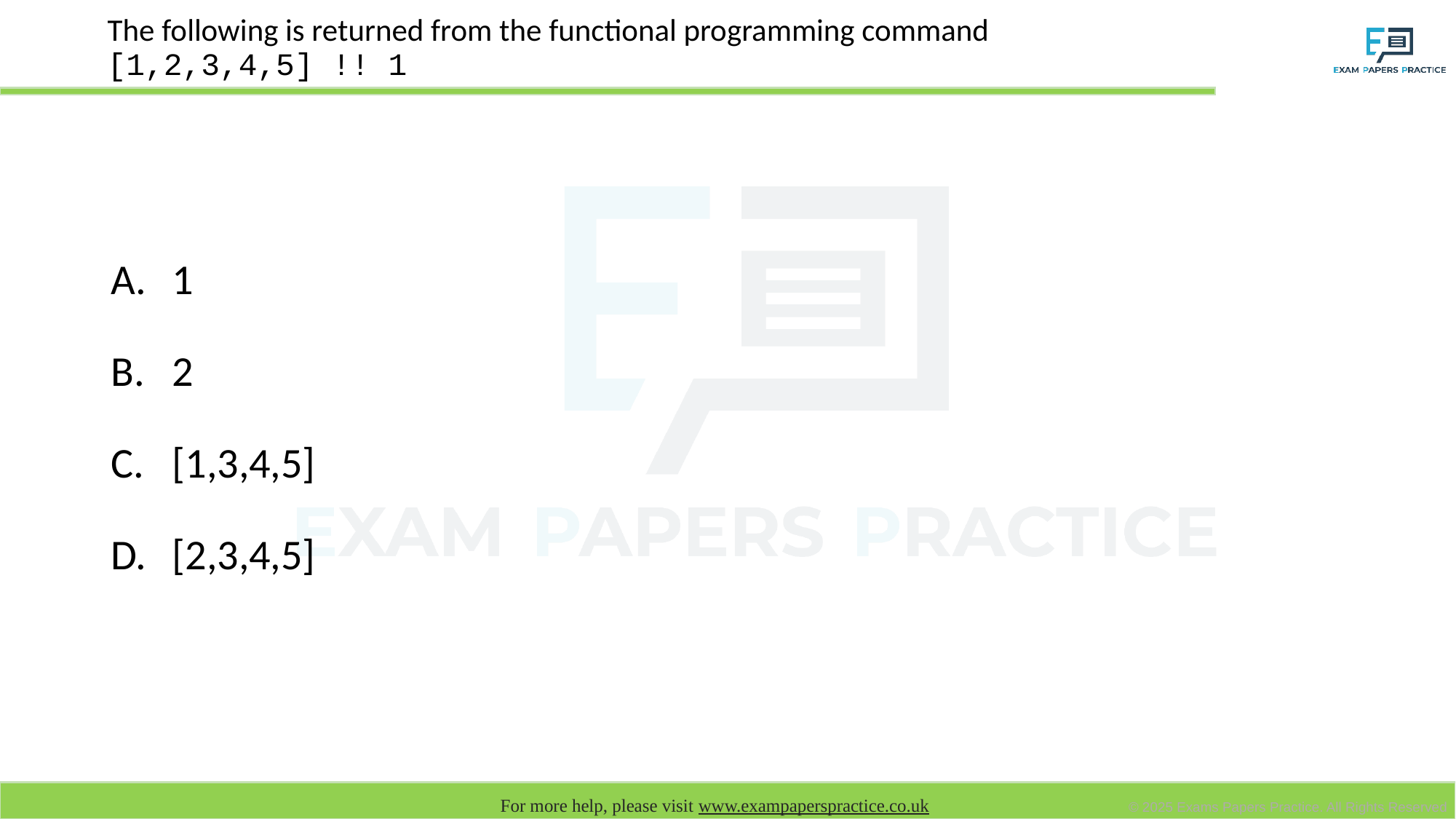

# The following is returned from the functional programming command [1,2,3,4,5] !! 1
1
2
[1,3,4,5]
[2,3,4,5]